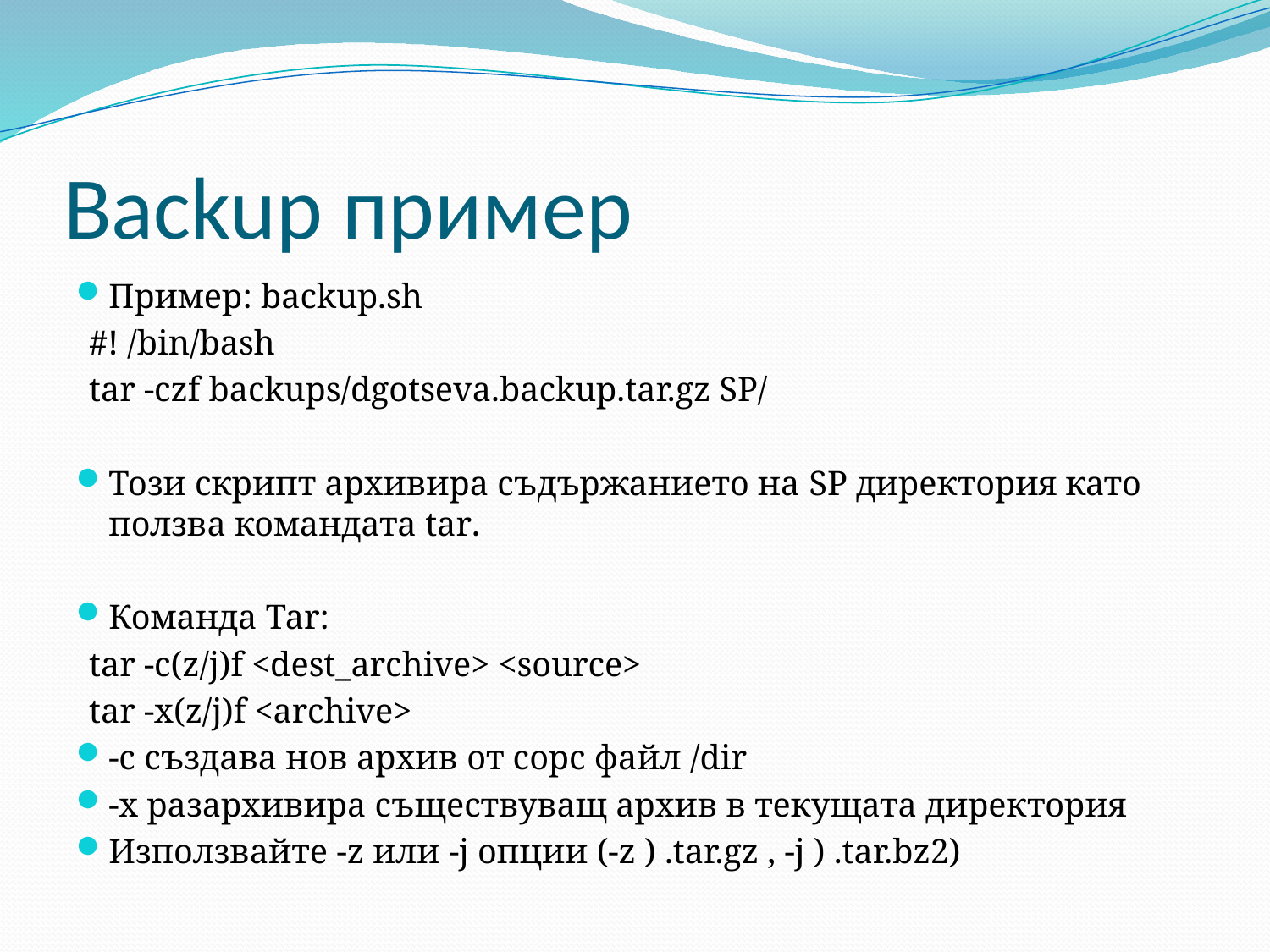

# Backup пример
Пример: backup.sh
#! /bin/bash
tar -czf backups/dgotseva.backup.tar.gz SP/

Този скрипт архивира съдържанието на SP директория като ползва командата tar.

Команда Tar:
tar -c(z/j)f <dest_archive> <source>
tar -x(z/j)f <archive>
-c създава нов архив от сорс файл /dir
-x разархивира съществуващ архив в текущата директория
Използвайте -z или -j опции (-z ) .tar.gz , -j ) .tar.bz2)